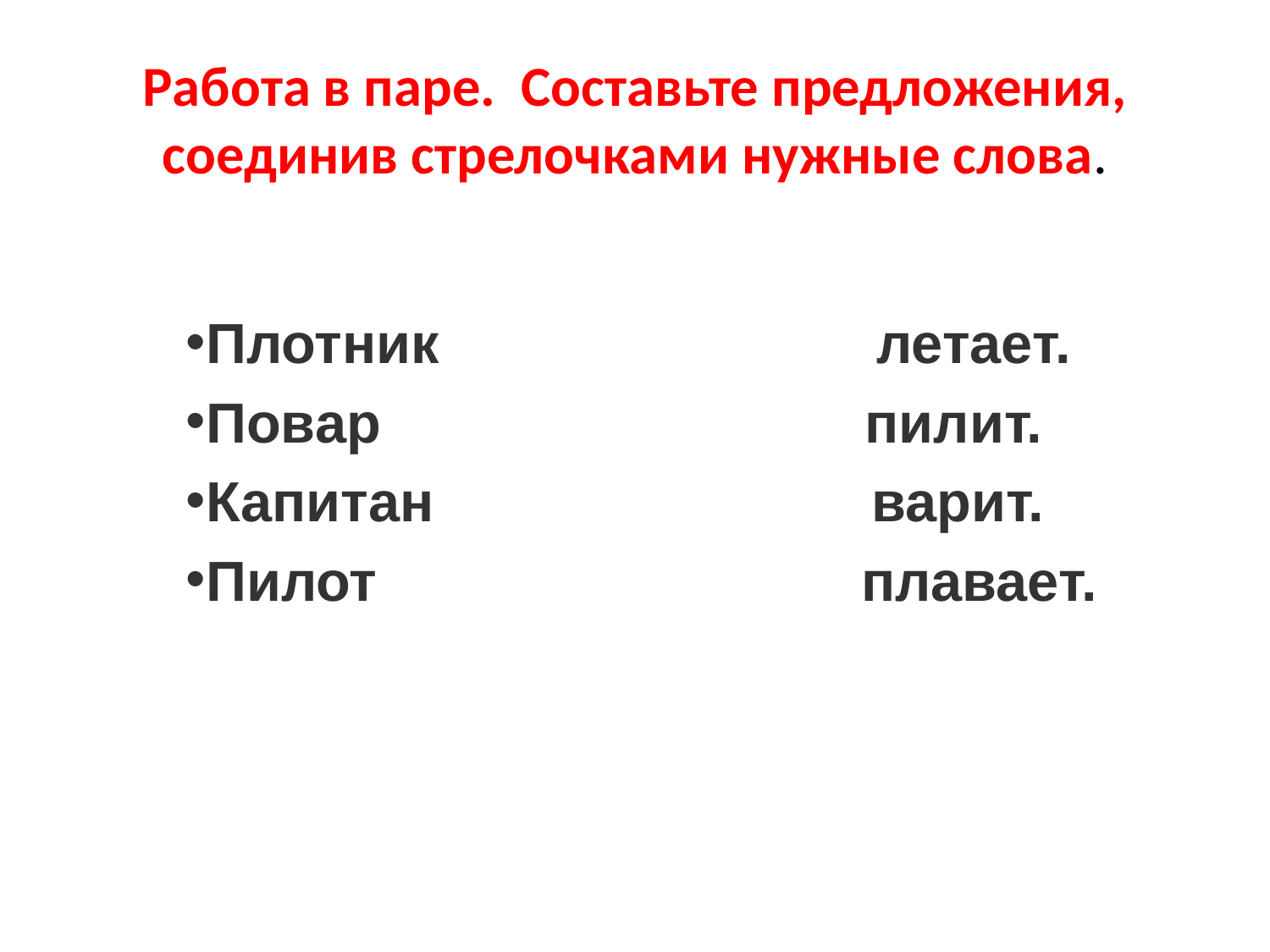

# Работа в паре.  Составьте предложения, соединив стрелочками нужные слова.

Плотник                            летает.
Повар                               пилит.
Капитан                            варит.
Пилот                               плавает.